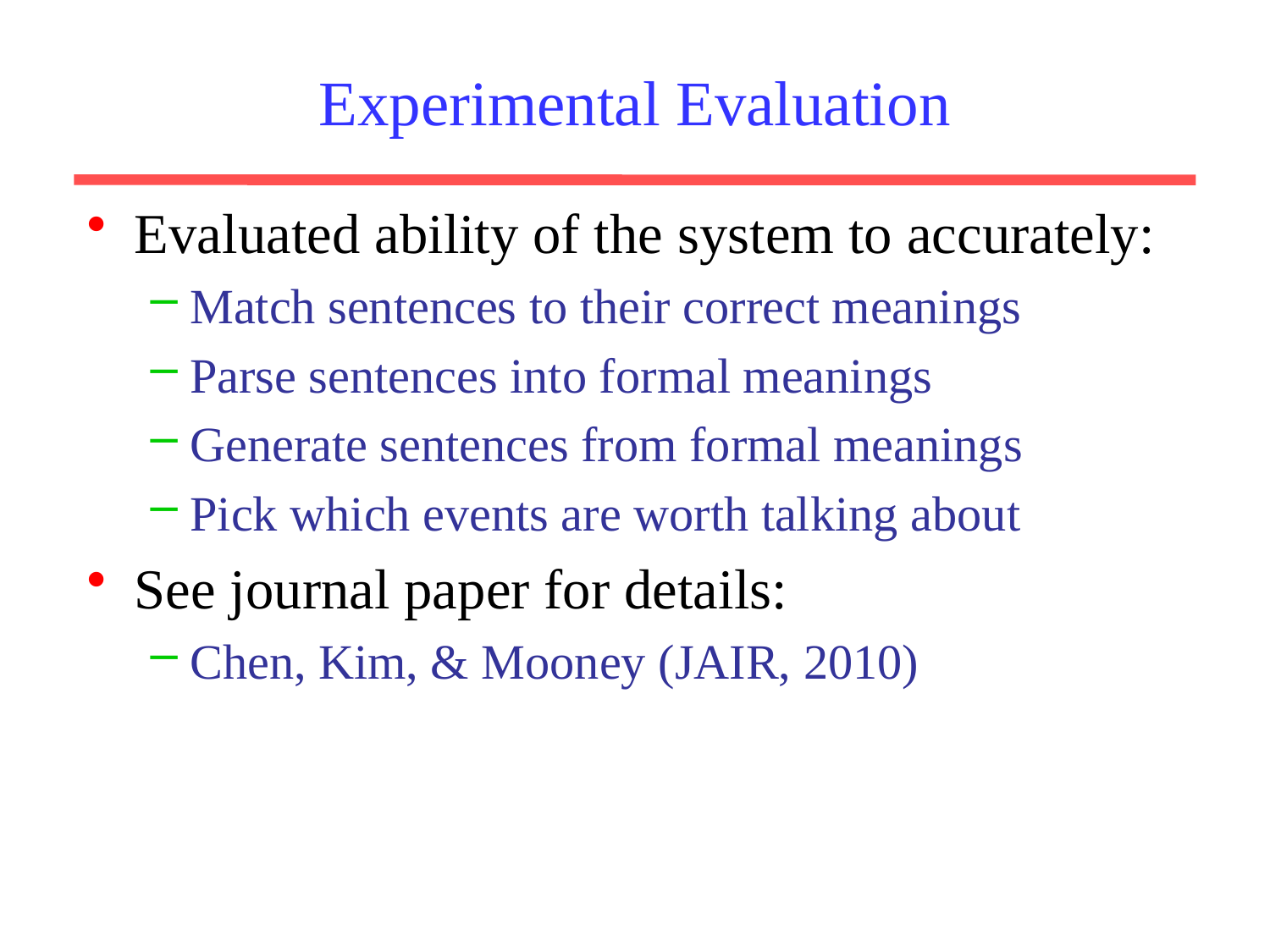

# Experimental Evaluation
Evaluated ability of the system to accurately:
Match sentences to their correct meanings
Parse sentences into formal meanings
Generate sentences from formal meanings
Pick which events are worth talking about
See journal paper for details:
Chen, Kim, & Mooney (JAIR, 2010)